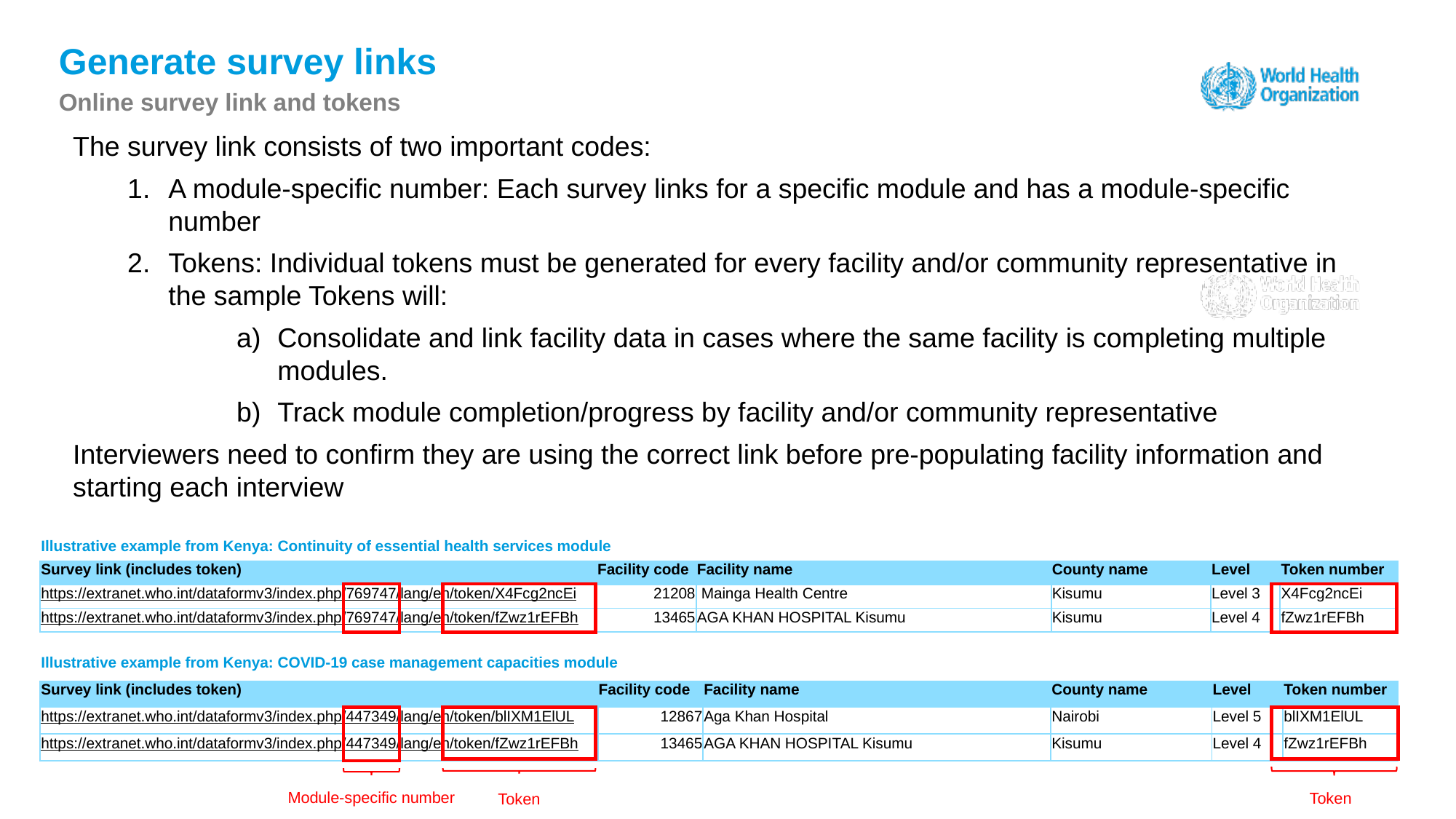

# Generate survey links
Online survey link and tokens
The survey link consists of two important codes:
A module-specific number: Each survey links for a specific module and has a module-specific number
Tokens: Individual tokens must be generated for every facility and/or community representative in the sample Tokens will:
Consolidate and link facility data in cases where the same facility is completing multiple modules.
Track module completion/progress by facility and/or community representative
Interviewers need to confirm they are using the correct link before pre-populating facility information and starting each interview

| Illustrative example from Kenya: Continuity of essential health services module |  |  |  |  |  |
| --- | --- | --- | --- | --- | --- |
| Survey link (includes token) | Facility code | Facility name | County name | Level | Token number |
| https://extranet.who.int/dataformv3/index.php/769747/lang/en/token/X4Fcg2ncEi | 21208 | Mainga Health Centre | Kisumu | Level 3 | X4Fcg2ncEi |
| https://extranet.who.int/dataformv3/index.php/769747/lang/en/token/fZwz1rEFBh | 13465 | AGA KHAN HOSPITAL Kisumu | Kisumu | Level 4 | fZwz1rEFBh |

Module-specific number
Token
Token
| Illustrative example from Kenya: COVID-19 case management capacities module |  |  |  |  |  |
| --- | --- | --- | --- | --- | --- |
| Survey link (includes token) | Facility code | Facility name | County name | Level | Token number |
| https://extranet.who.int/dataformv3/index.php/447349/lang/en/token/blIXM1ElUL | 12867 | Aga Khan Hospital | Nairobi | Level 5 | blIXM1ElUL |
| https://extranet.who.int/dataformv3/index.php/447349/lang/en/token/fZwz1rEFBh | 13465 | AGA KHAN HOSPITAL Kisumu | Kisumu | Level 4 | fZwz1rEFBh |